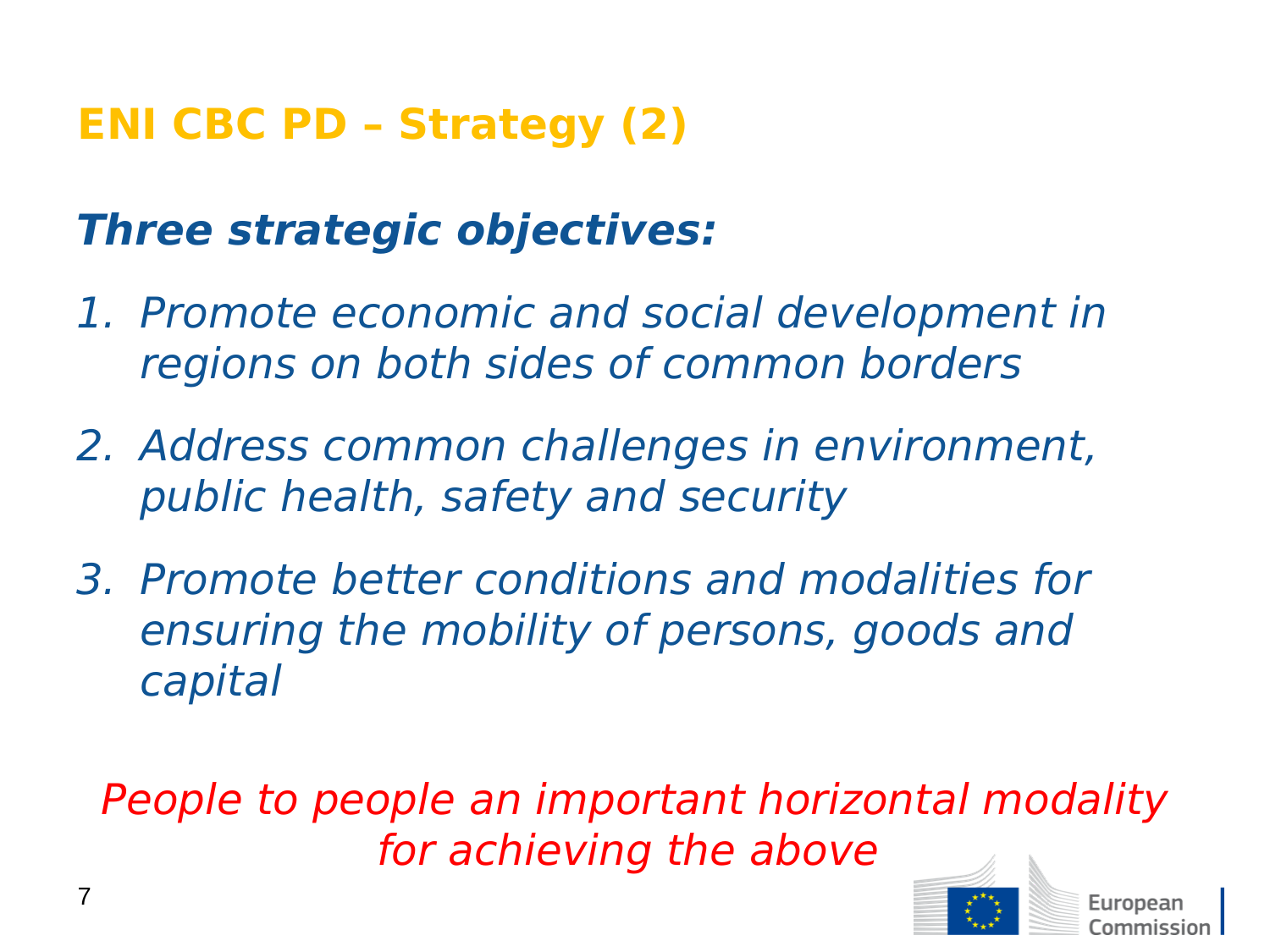

# ENI CBC PD – Strategy (2)
Three strategic objectives:
Promote economic and social development in regions on both sides of common borders
Address common challenges in environment, public health, safety and security
Promote better conditions and modalities for ensuring the mobility of persons, goods and capital

People to people an important horizontal modality for achieving the above

7